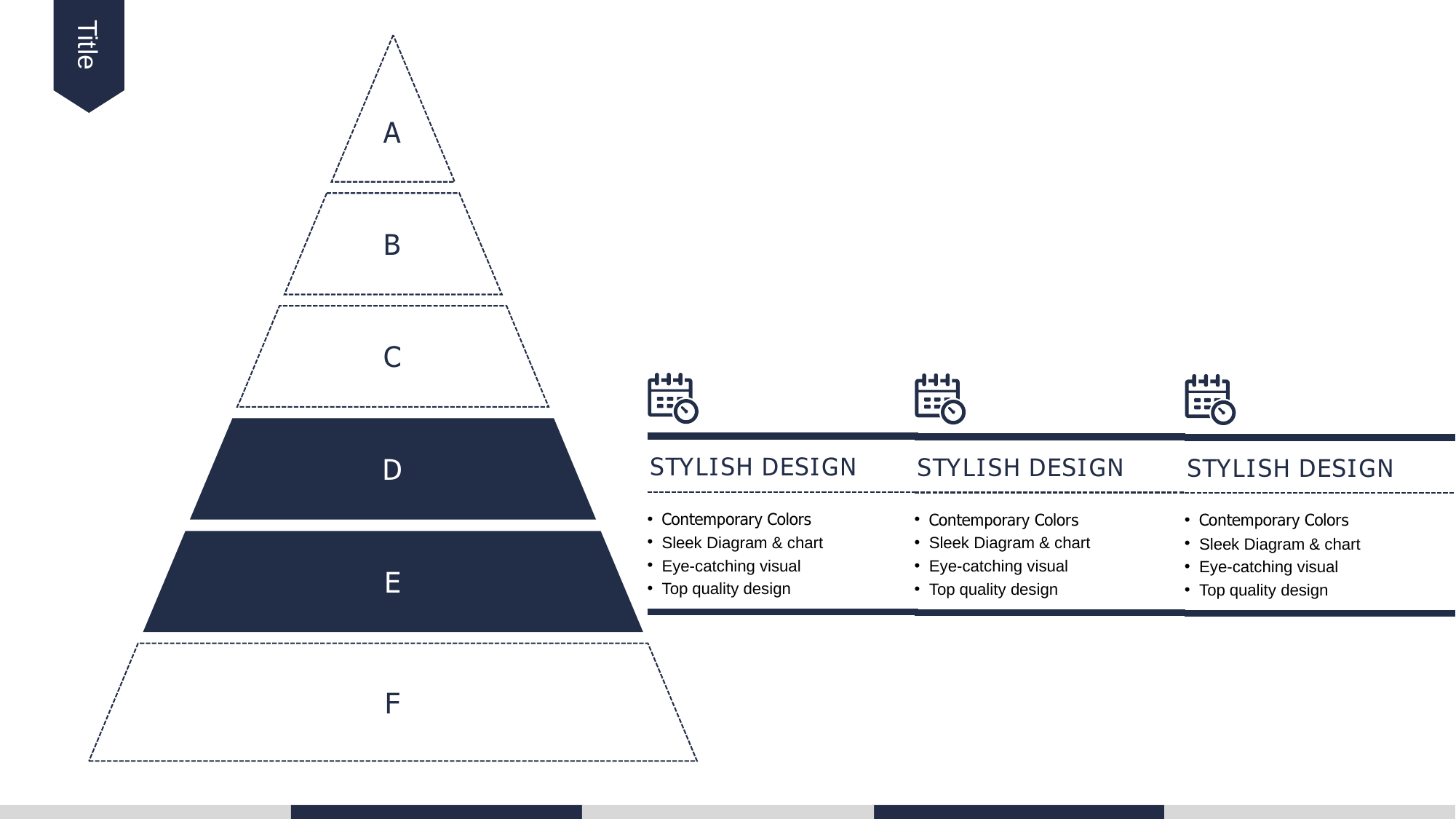

Title

A

B

C

D

E

F

STYLISH DESIGN
Contemporary Colors
Sleek Diagram & chart
Eye-catching visual
Top quality design

STYLISH DESIGN
Contemporary Colors
Sleek Diagram & chart
Eye-catching visual
Top quality design

STYLISH DESIGN
Contemporary Colors
Sleek Diagram & chart
Eye-catching visual
Top quality design